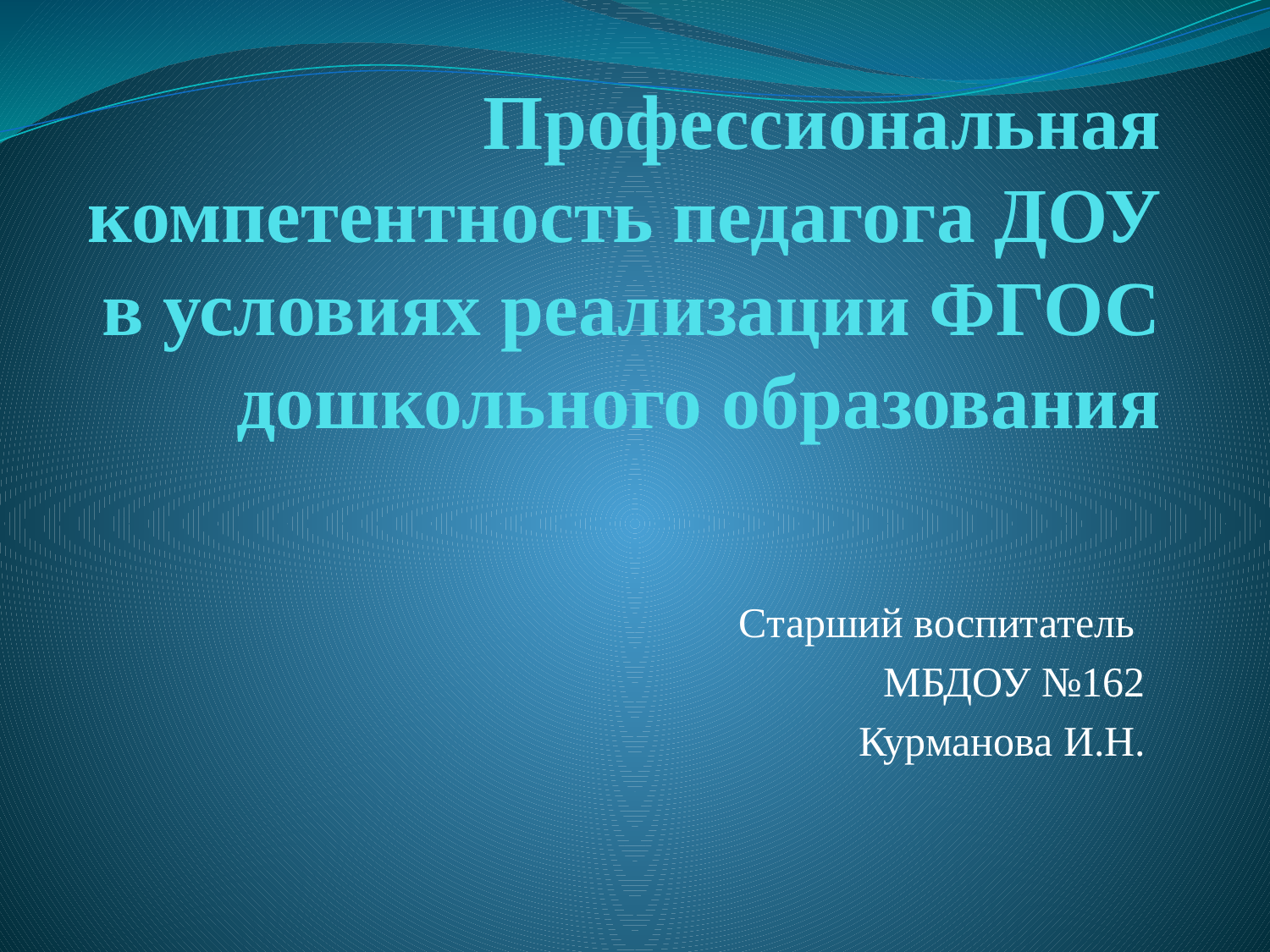

# Профессиональная компетентность педагога ДОУ в условиях реализации ФГОС дошкольного образования

Старший воспитатель
МБДОУ №162
Курманова И.Н.